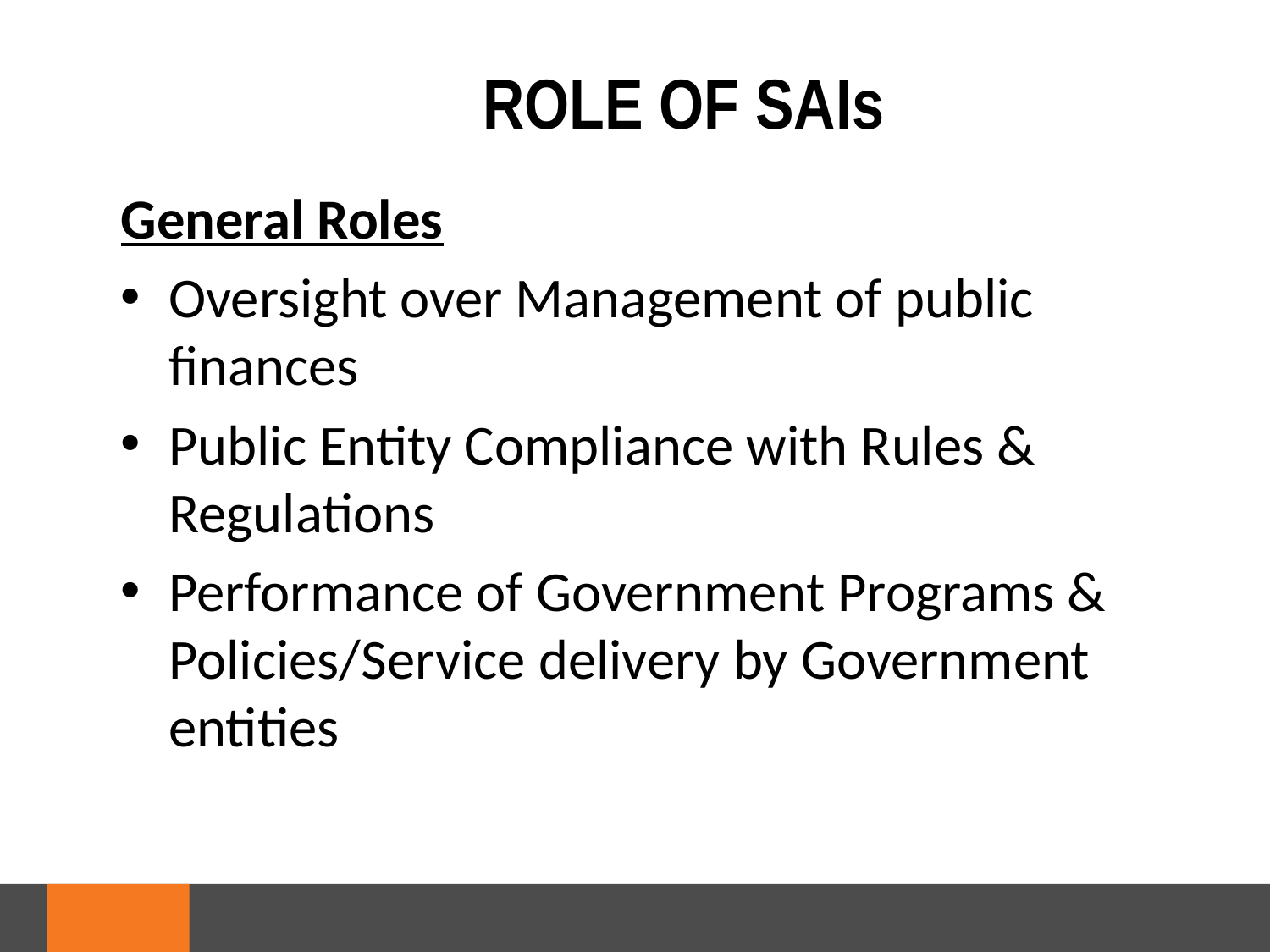

ROLE OF SAIs
General Roles
Oversight over Management of public finances
Public Entity Compliance with Rules & Regulations
Performance of Government Programs & Policies/Service delivery by Government entities